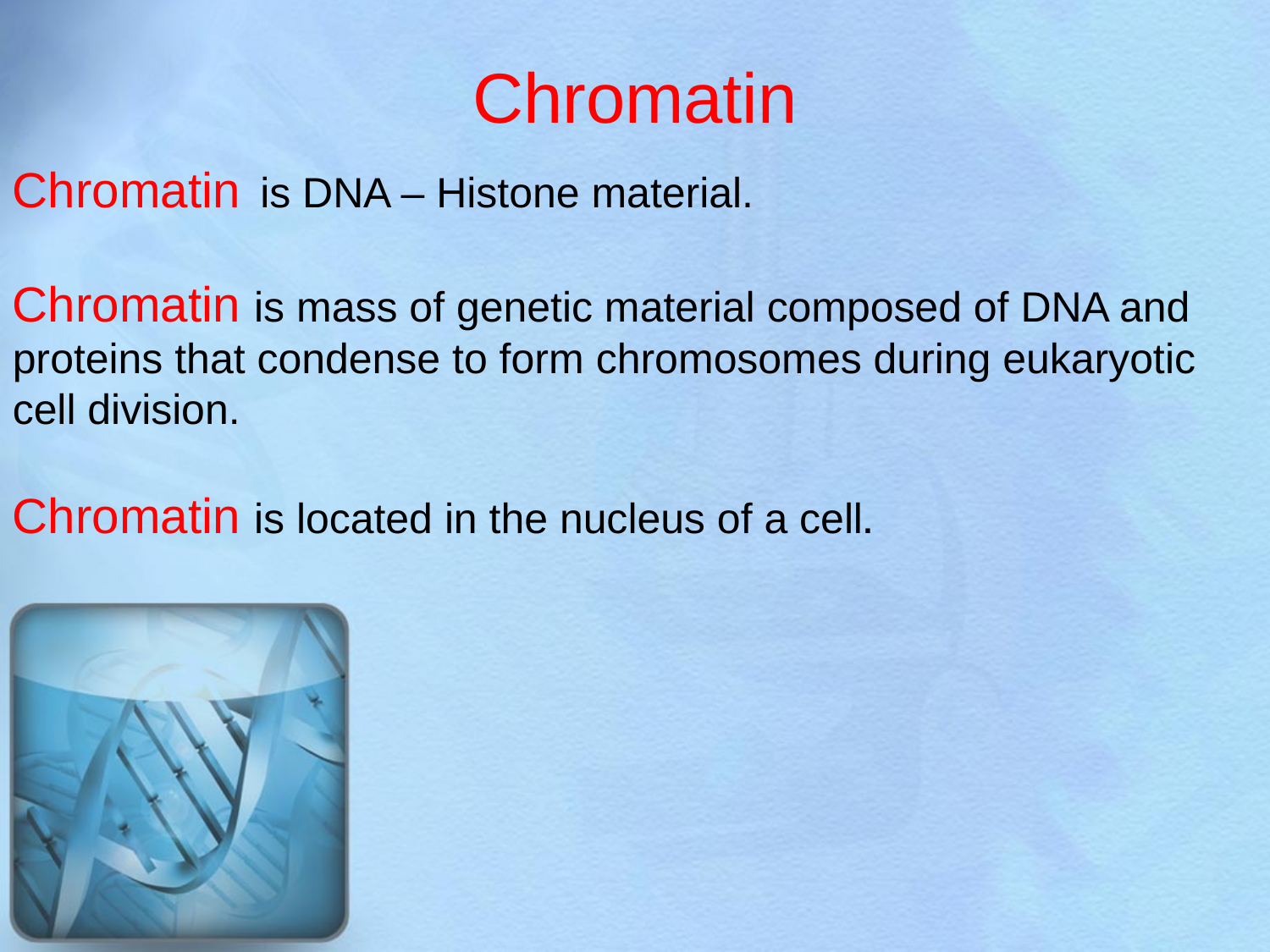

Chromatin
Chromatin is DNA – Histone material.

Chromatin is mass of genetic material composed of DNA and proteins that condense to form chromosomes during eukaryotic cell division.

Chromatin is located in the nucleus of a cell.